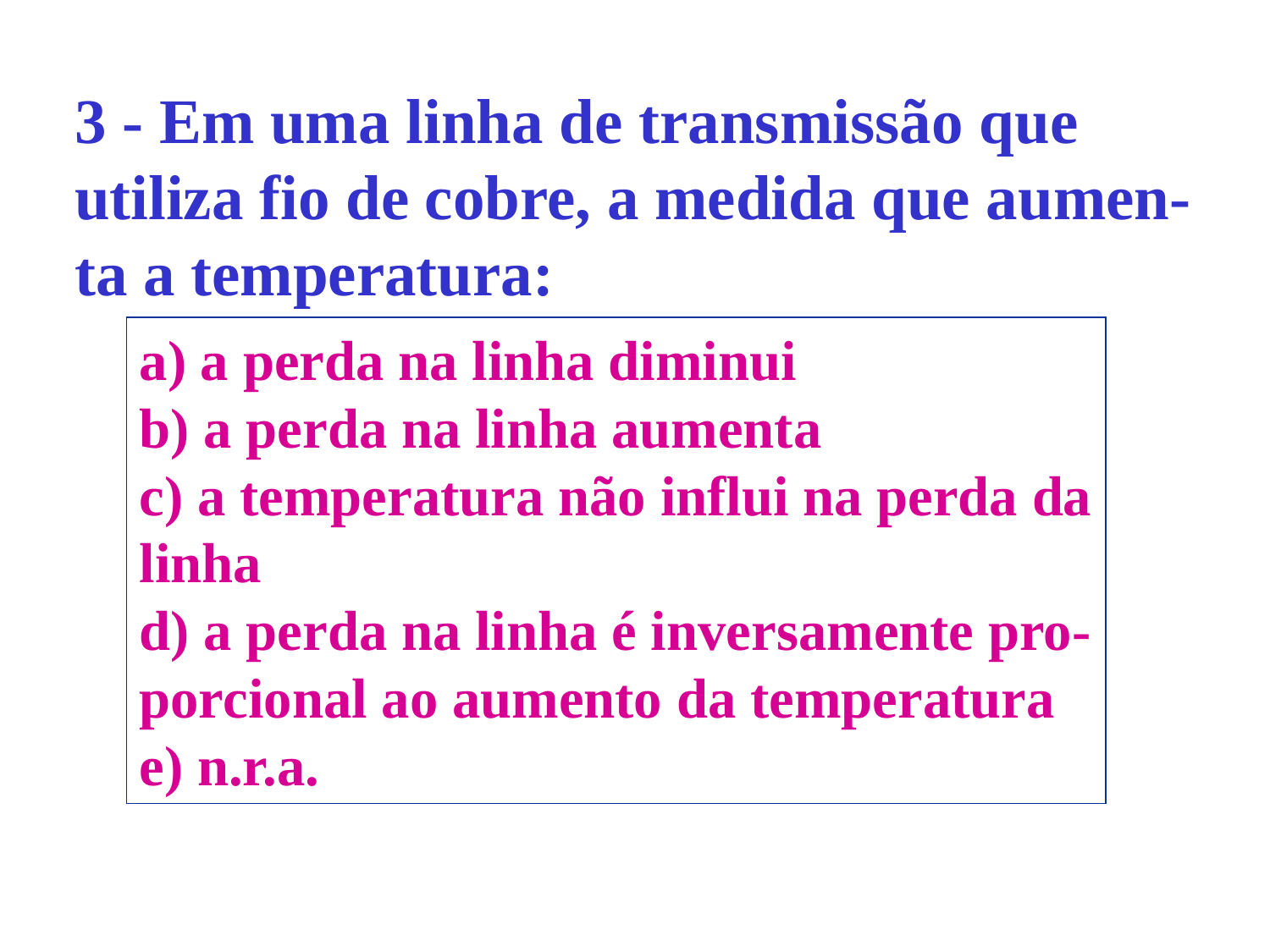

3 - Em uma linha de transmissão que
utiliza fio de cobre, a medida que aumen-
ta a temperatura:
a) a perda na linha diminui
b) a perda na linha aumenta
c) a temperatura não influi na perda da
linha
d) a perda na linha é inversamente pro-
porcional ao aumento da temperatura
e) n.r.a.